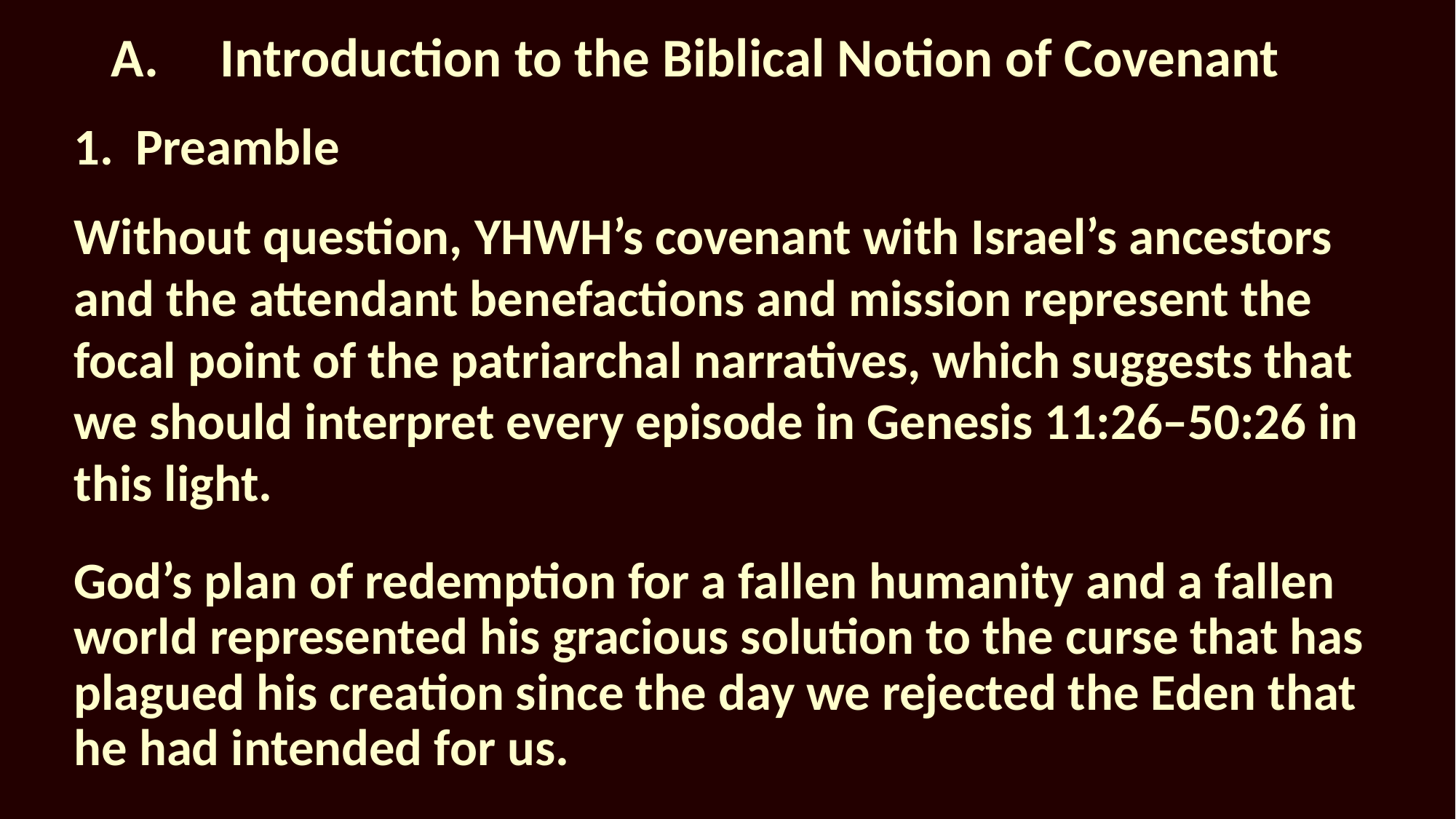

# A.	Introduction to the Biblical Notion of Covenant
Preamble
Without question, YHWH’s covenant with Israel’s ancestors and the attendant benefactions and mission represent the focal point of the patriarchal narratives, which suggests that we should interpret every episode in Genesis 11:26–50:26 in this light.
God’s plan of redemption for a fallen humanity and a fallen world represented his gracious solution to the curse that has plagued his creation since the day we rejected the Eden that he had intended for us.